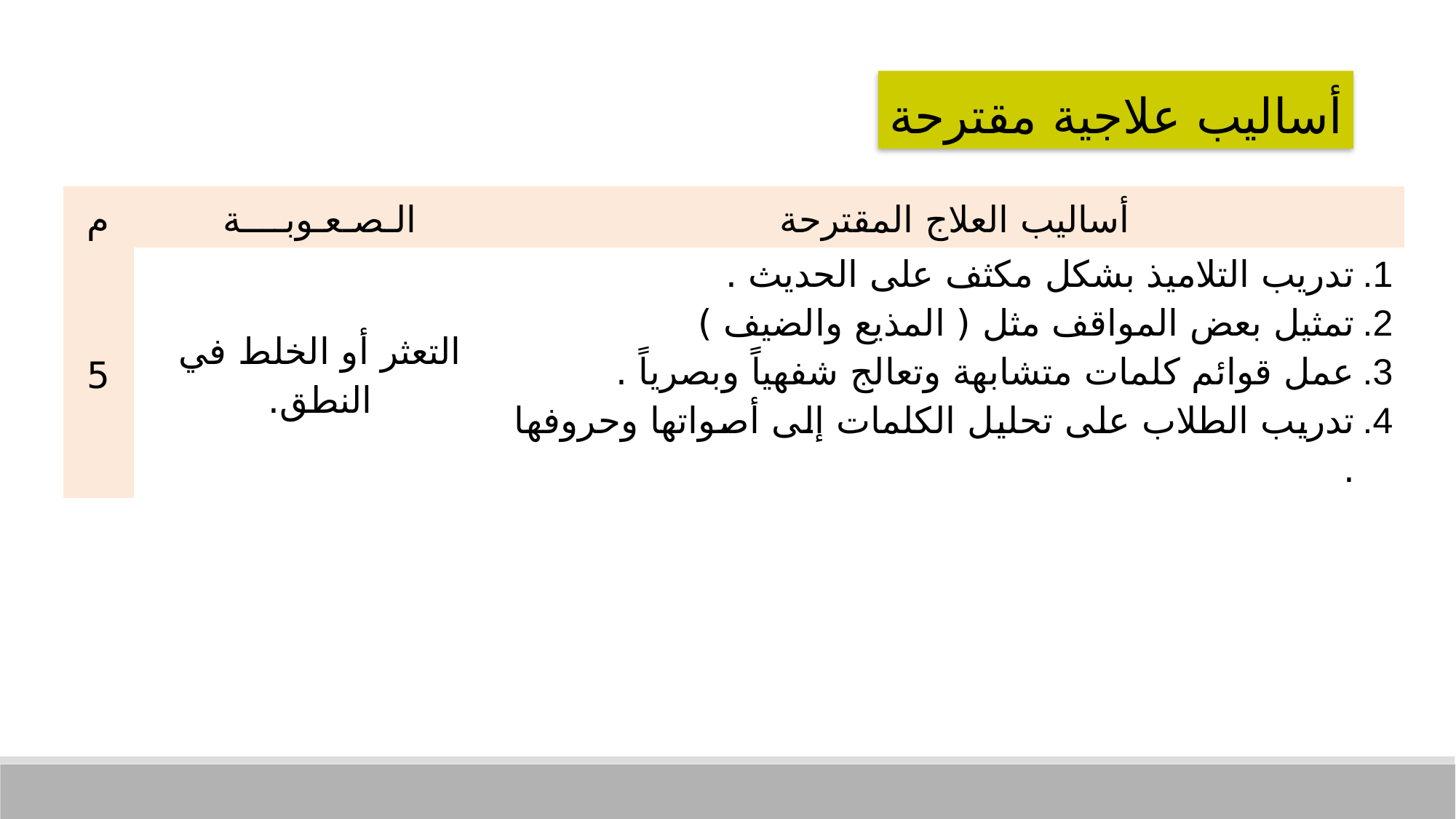

أساليب علاجية مقترحة
| م | الـصـعـوبــــة | أساليب العلاج المقترحة |
| --- | --- | --- |
| 5 | التعثر أو الخلط في النطق. | تدريب التلاميذ بشكل مكثف على الحديث . تمثيل بعض المواقف مثل ( المذيع والضيف ) عمل قوائم كلمات متشابهة وتعالج شفهياً وبصرياً . تدريب الطلاب على تحليل الكلمات إلى أصواتها وحروفها . |